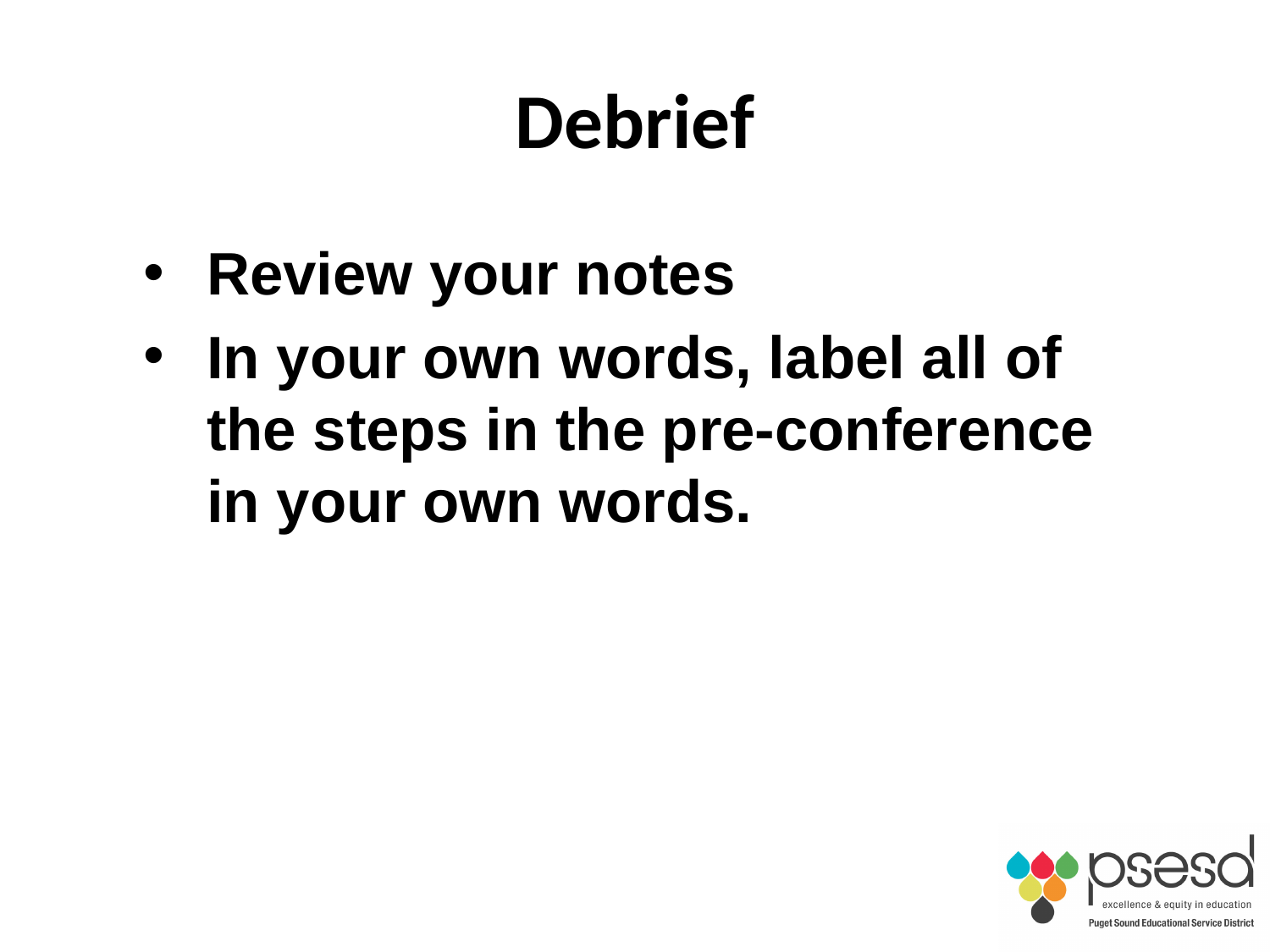

# Debrief
Review your notes
In your own words, label all of the steps in the pre-conference in your own words.